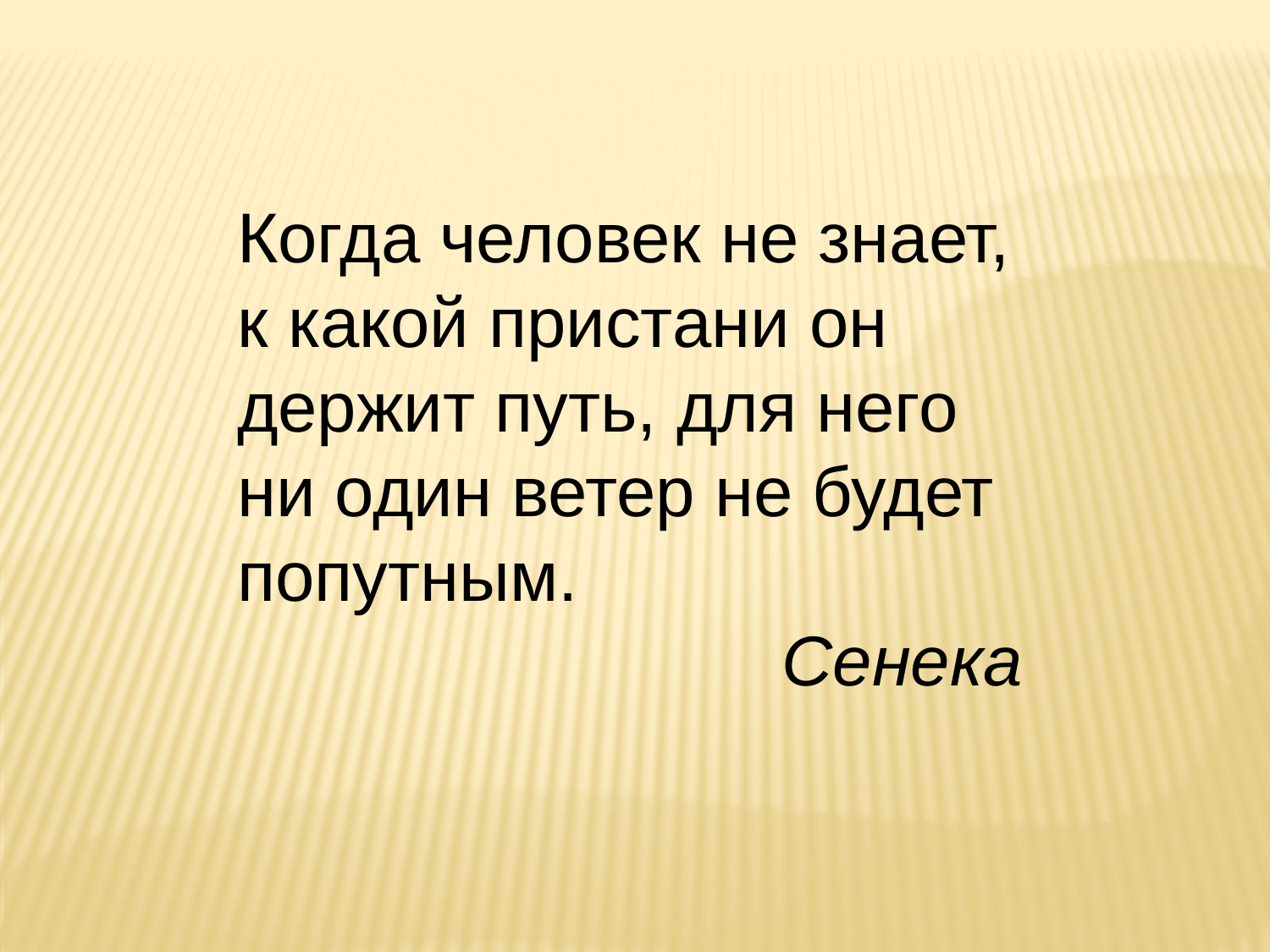

Когда человек не знает, к какой пристани он держит путь, для него ни один ветер не будет попутным.
Сенека